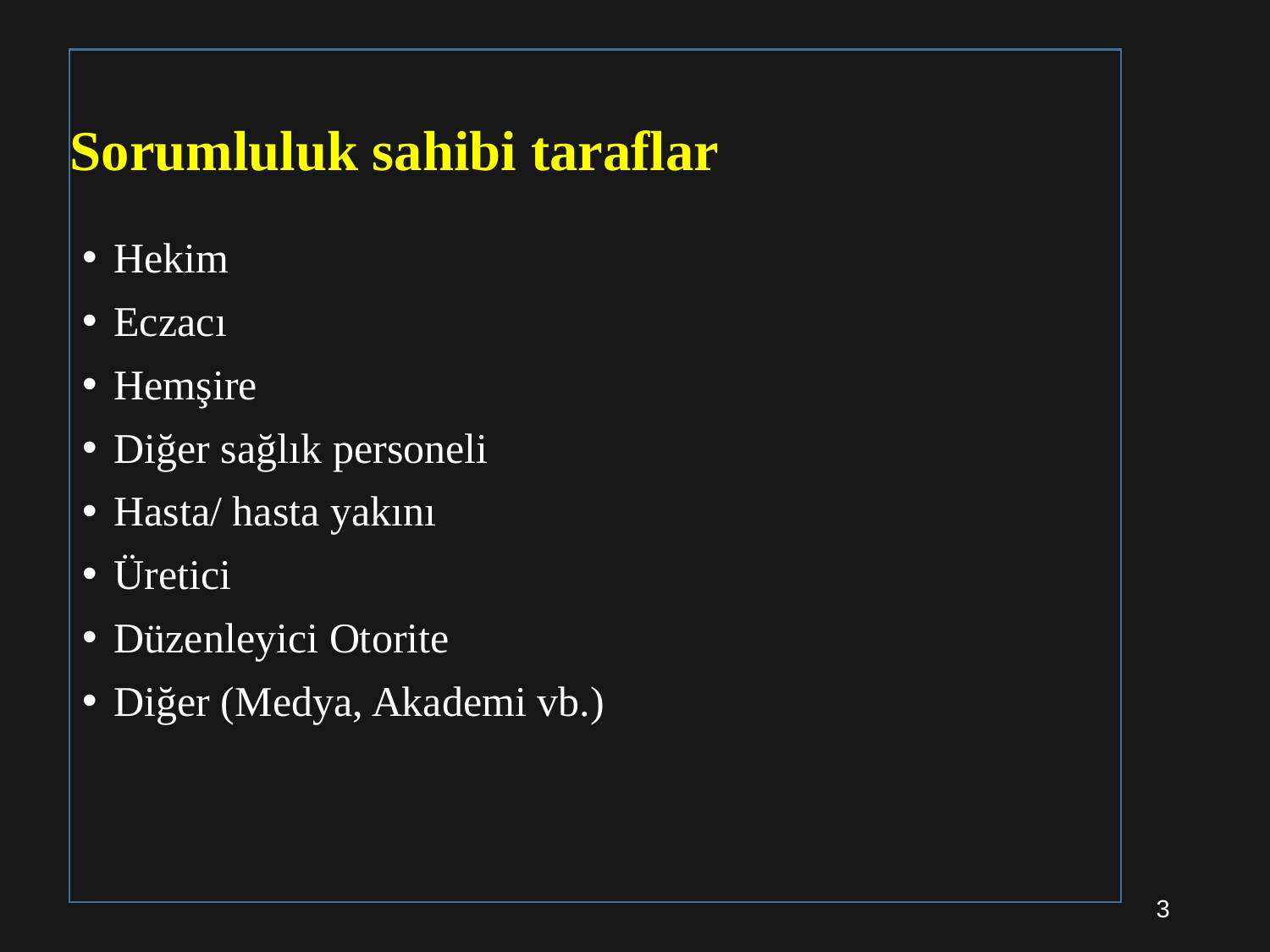

# Sorumluluk sahibi taraflar
Hekim
Eczacı
Hemşire
Diğer sağlık personeli
Hasta/ hasta yakını
Üretici
Düzenleyici Otorite
Diğer (Medya, Akademi vb.)

3